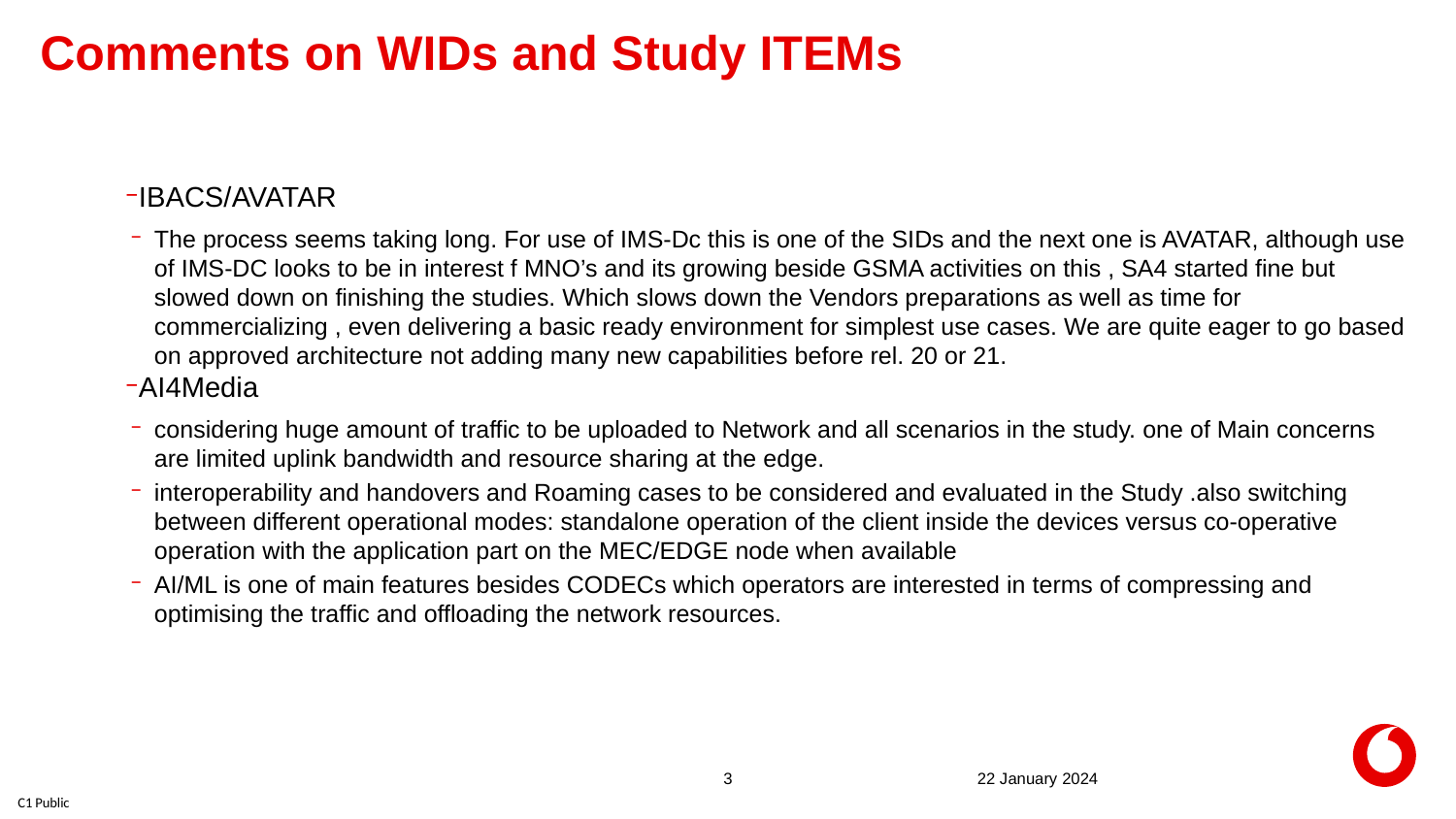

# Comments on WIDs and Study ITEMs

IBACS/AVATAR
The process seems taking long. For use of IMS-Dc this is one of the SIDs and the next one is AVATAR, although use of IMS-DC looks to be in interest f MNO’s and its growing beside GSMA activities on this , SA4 started fine but slowed down on finishing the studies. Which slows down the Vendors preparations as well as time for commercializing , even delivering a basic ready environment for simplest use cases. We are quite eager to go based on approved architecture not adding many new capabilities before rel. 20 or 21.
AI4Media
considering huge amount of traffic to be uploaded to Network and all scenarios in the study. one of Main concerns are limited uplink bandwidth and resource sharing at the edge.
interoperability and handovers and Roaming cases to be considered and evaluated in the Study .also switching between different operational modes: standalone operation of the client inside the devices versus co-operative operation with the application part on the MEC/EDGE node when available
AI/ML is one of main features besides CODECs which operators are interested in terms of compressing and optimising the traffic and offloading the network resources.

22 January 2024
3